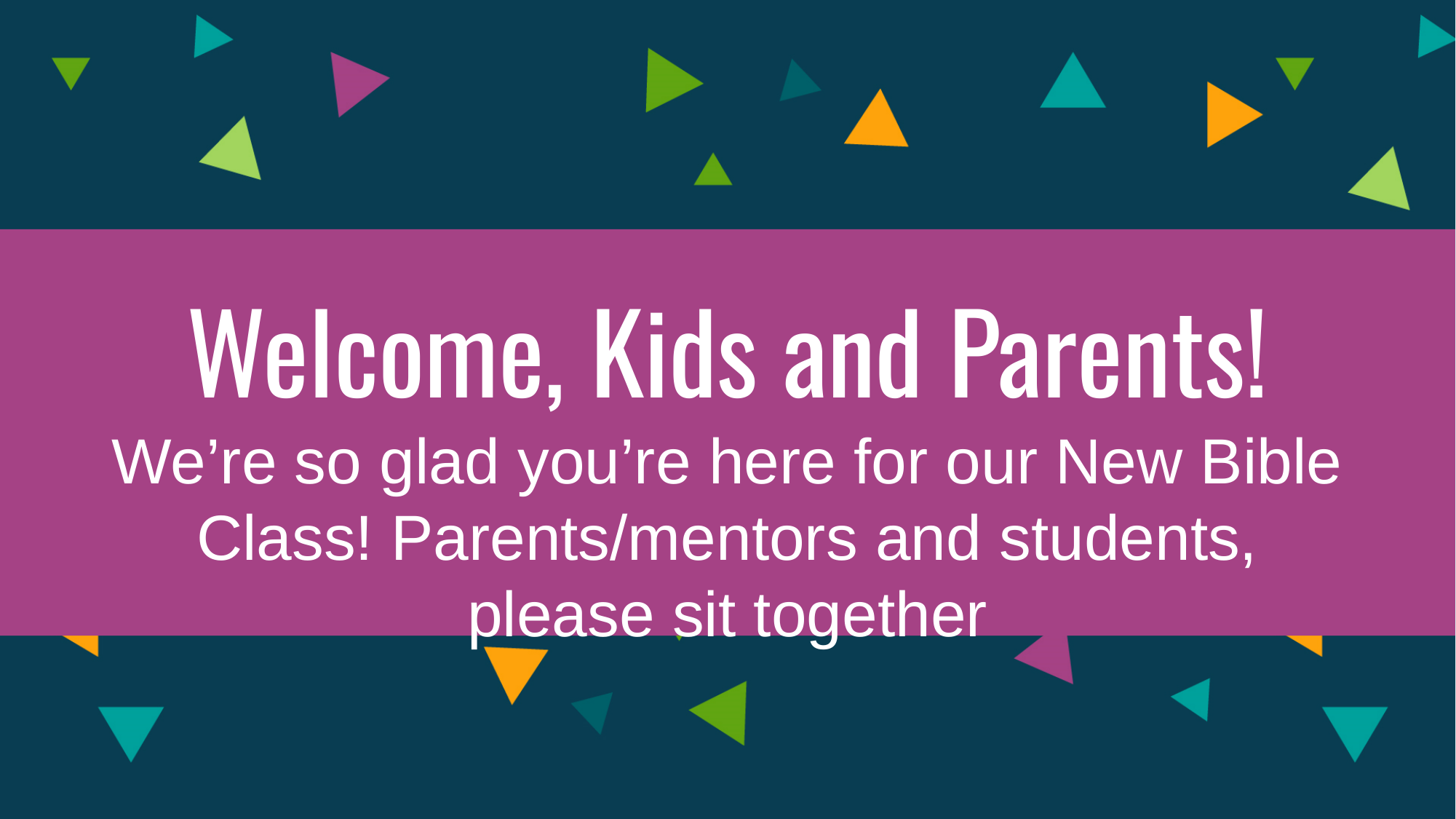

Welcome, Kids and Parents!
We’re so glad you’re here for our New Bible Class! Parents/mentors and students, please sit together